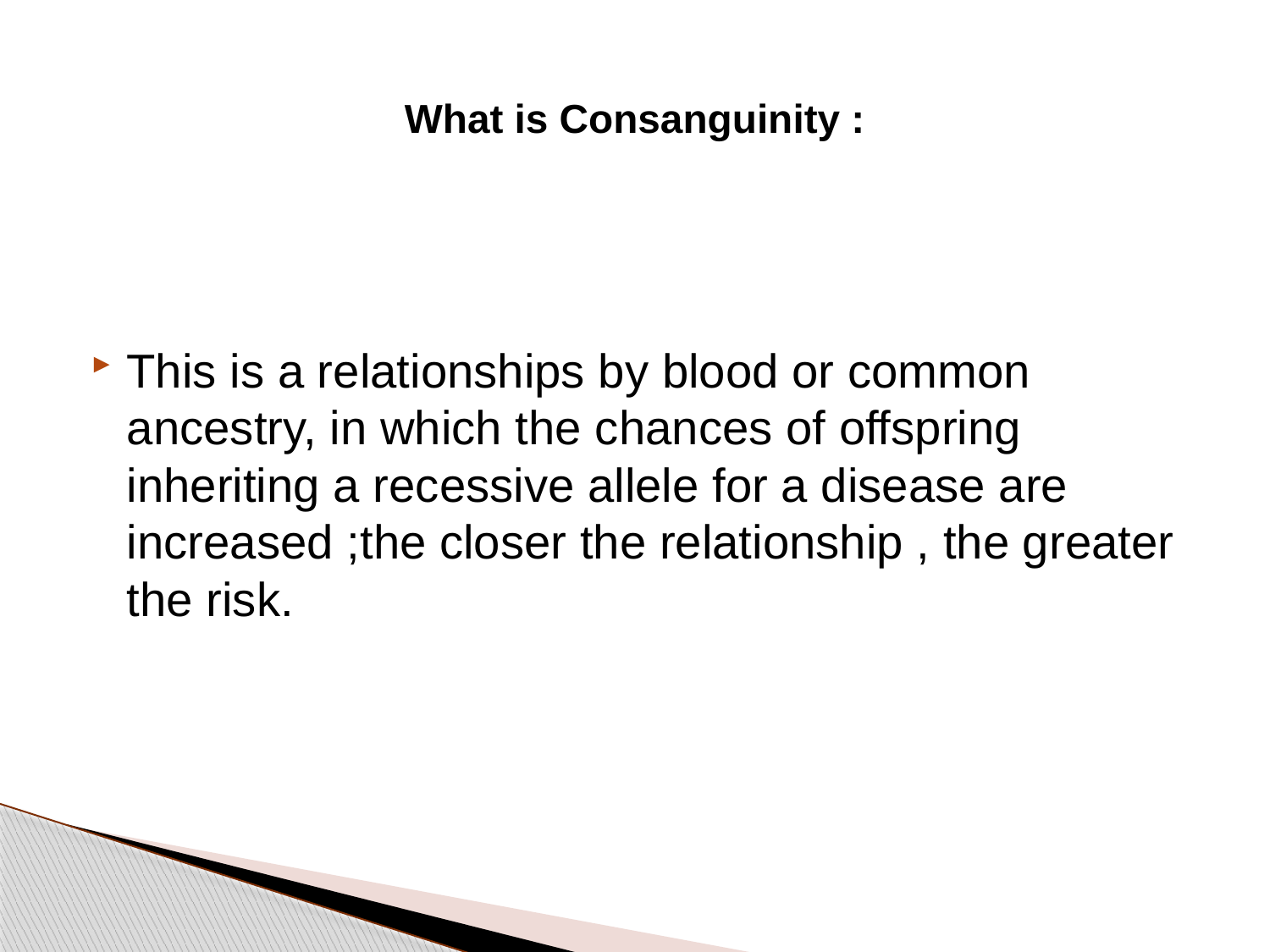

# What is Consanguinity :

This is a relationships by blood or common ancestry, in which the chances of offspring inheriting a recessive allele for a disease are increased ;the closer the relationship , the greater the risk.